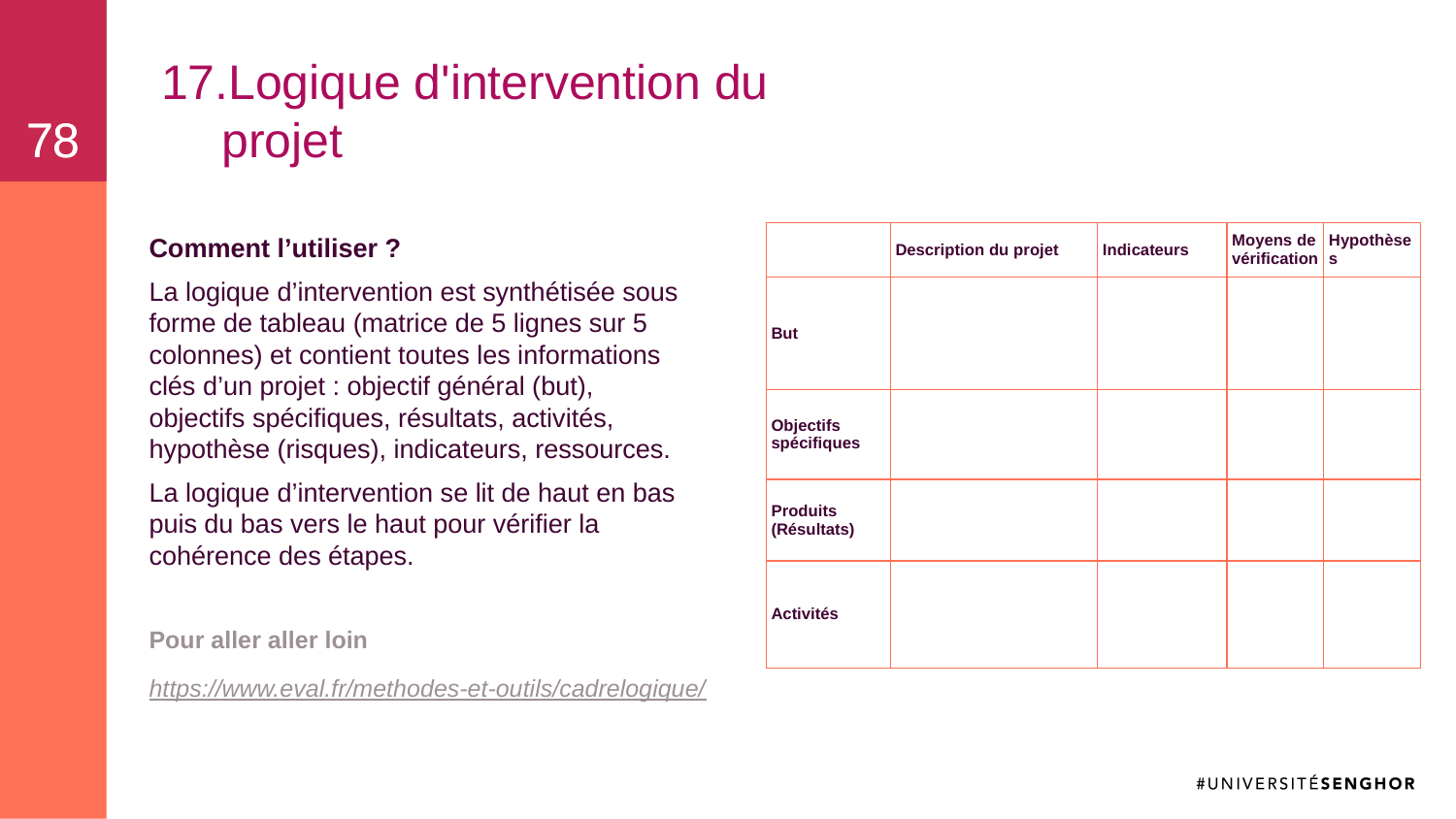

78
78
# Logique d'intervention du projet
Comment l’utiliser ?
La logique d’intervention est synthétisée sous forme de tableau (matrice de 5 lignes sur 5 colonnes) et contient toutes les informations clés d’un projet : objectif général (but), objectifs spécifiques, résultats, activités, hypothèse (risques), indicateurs, ressources.
La logique d’intervention se lit de haut en bas puis du bas vers le haut pour vérifier la cohérence des étapes.
|  | Description du projet | Indicateurs | Moyens de vérification | Hypothèses |
| --- | --- | --- | --- | --- |
| But |  |  |  |  |
| Objectifs spécifiques |  |  |  |  |
| Produits (Résultats) |  |  |  |  |
| Activités |  |  |  |  |
Pour aller aller loin
https://www.eval.fr/methodes-et-outils/cadrelogique/